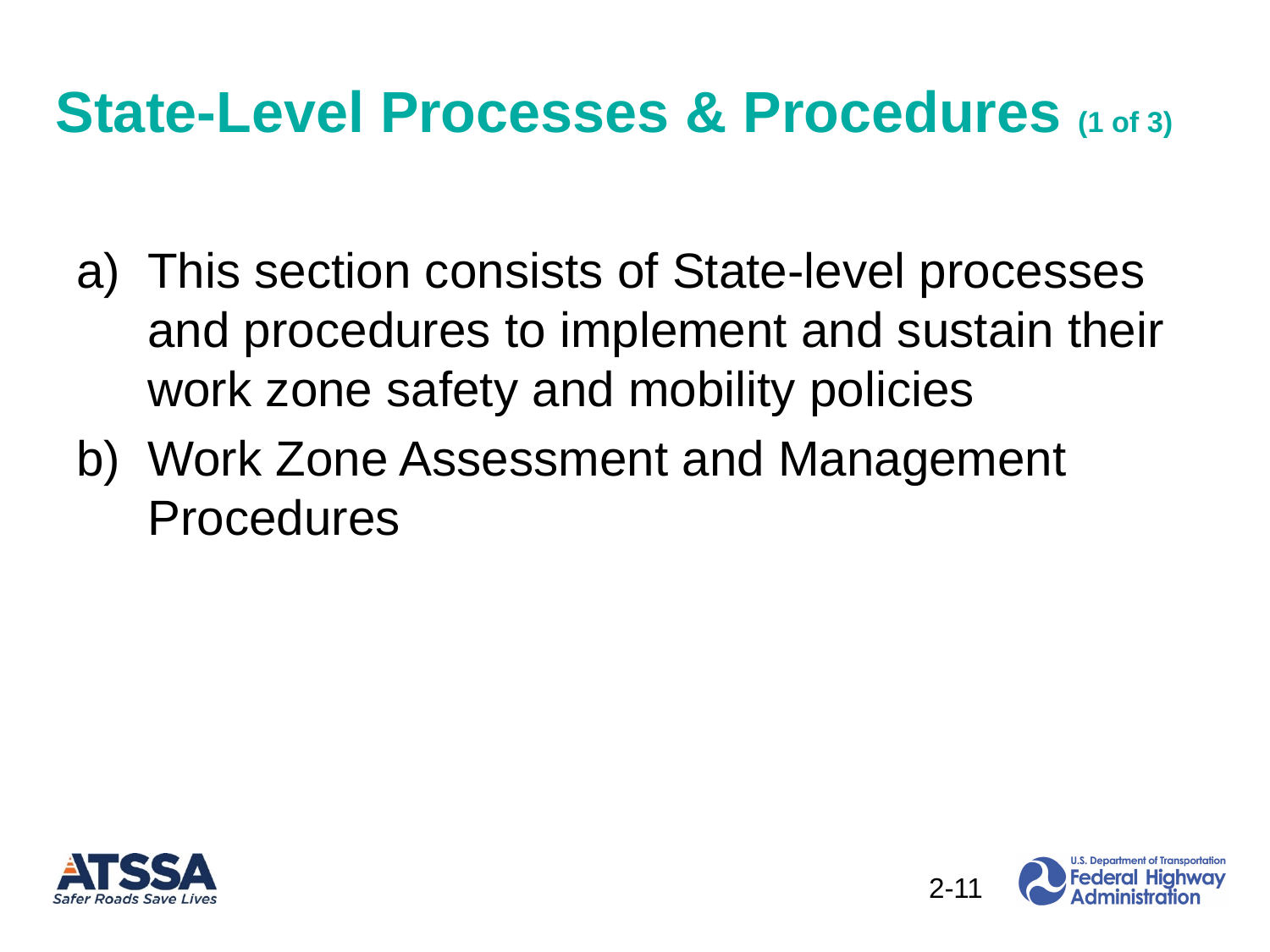

# State-Level Processes & Procedures (1 of 3)
This section consists of State-level processes and procedures to implement and sustain their work zone safety and mobility policies
Work Zone Assessment and Management Procedures